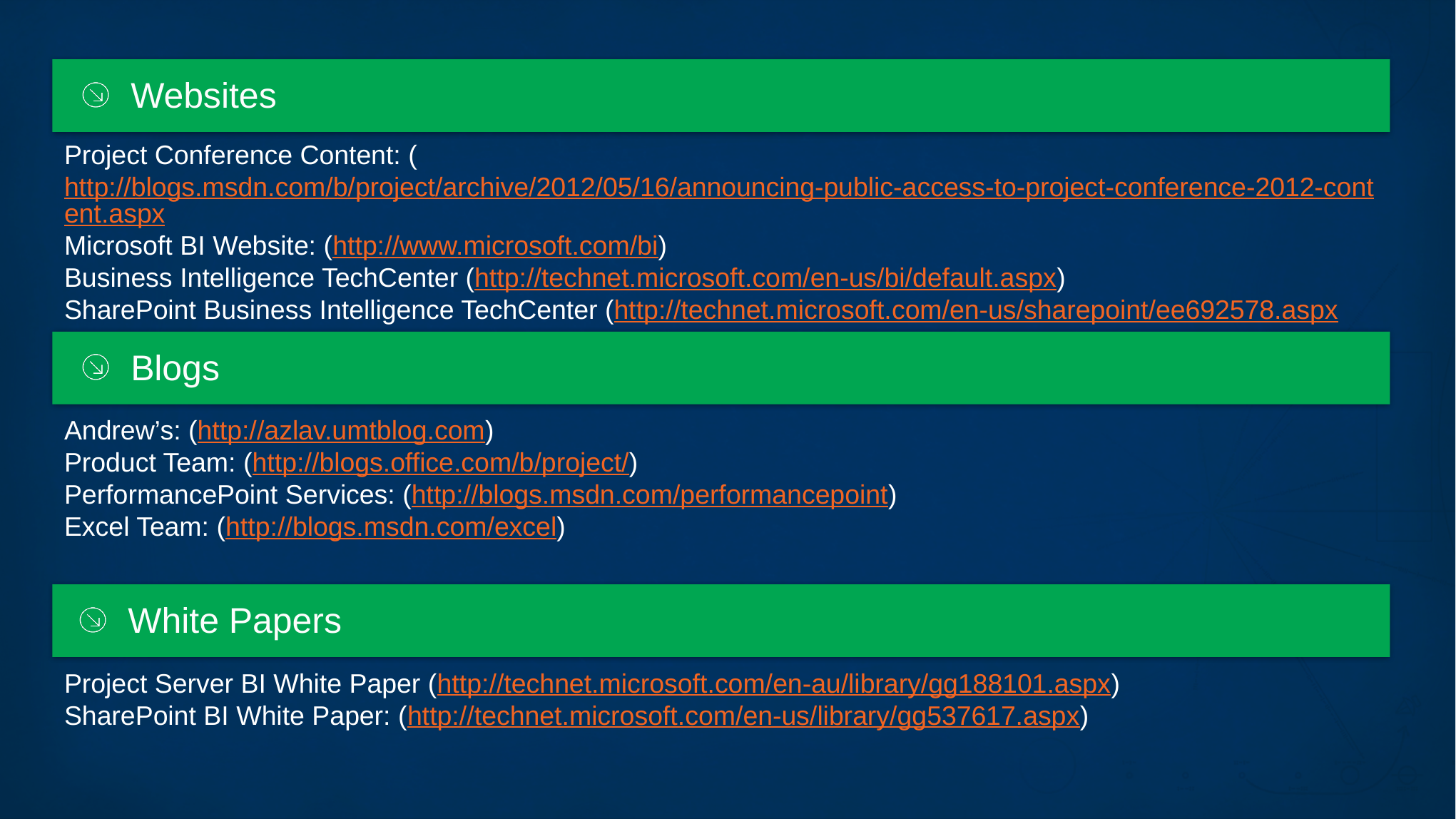

Websites
Project Conference Content: (http://blogs.msdn.com/b/project/archive/2012/05/16/announcing-public-access-to-project-conference-2012-content.aspx
Microsoft BI Website: (http://www.microsoft.com/bi)
Business Intelligence TechCenter (http://technet.microsoft.com/en-us/bi/default.aspx)
SharePoint Business Intelligence TechCenter (http://technet.microsoft.com/en-us/sharepoint/ee692578.aspx

Blogs
Andrew’s: (http://azlav.umtblog.com)
Product Team: (http://blogs.office.com/b/project/)
PerformancePoint Services: (http://blogs.msdn.com/performancepoint)
Excel Team: (http://blogs.msdn.com/excel)

White Papers
Project Server BI White Paper (http://technet.microsoft.com/en-au/library/gg188101.aspx)
SharePoint BI White Paper: (http://technet.microsoft.com/en-us/library/gg537617.aspx)